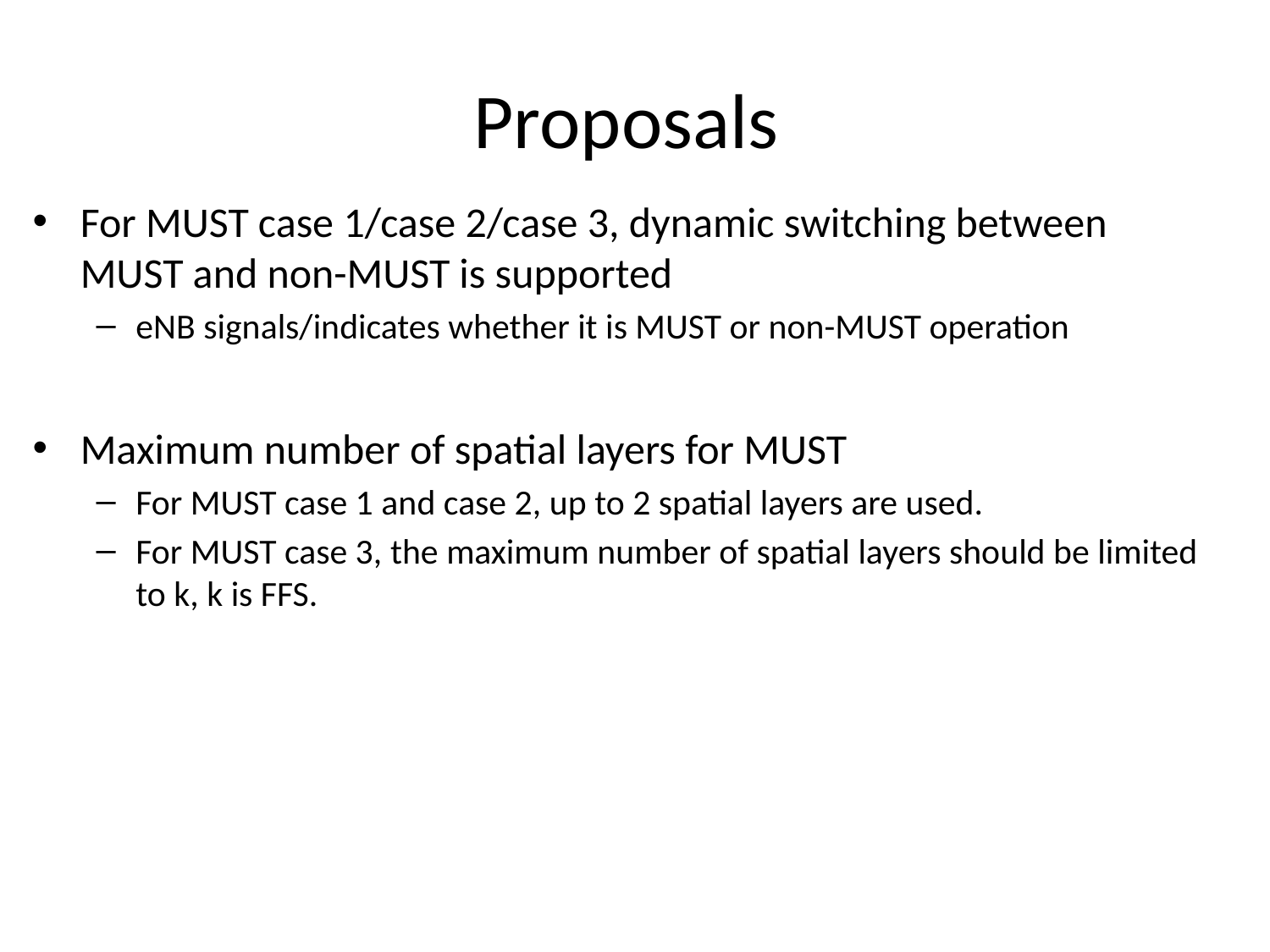

# Proposals
For MUST case 1/case 2/case 3, dynamic switching between MUST and non-MUST is supported
eNB signals/indicates whether it is MUST or non-MUST operation

Maximum number of spatial layers for MUST
For MUST case 1 and case 2, up to 2 spatial layers are used.
For MUST case 3, the maximum number of spatial layers should be limited  to k, k is FFS.